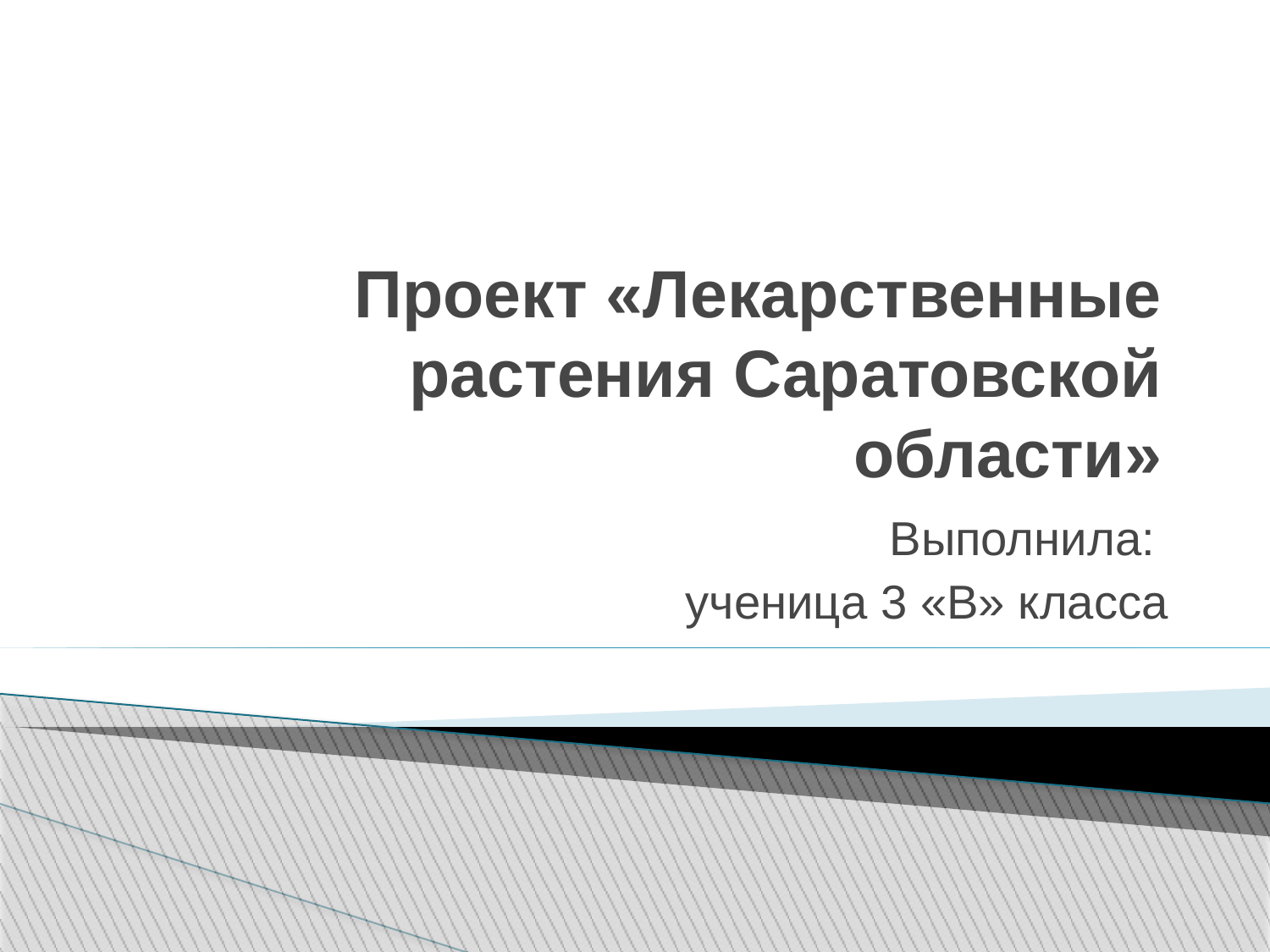

# Проект «Лекарственные растения Саратовской области»
Выполнила:
ученица 3 «В» класса